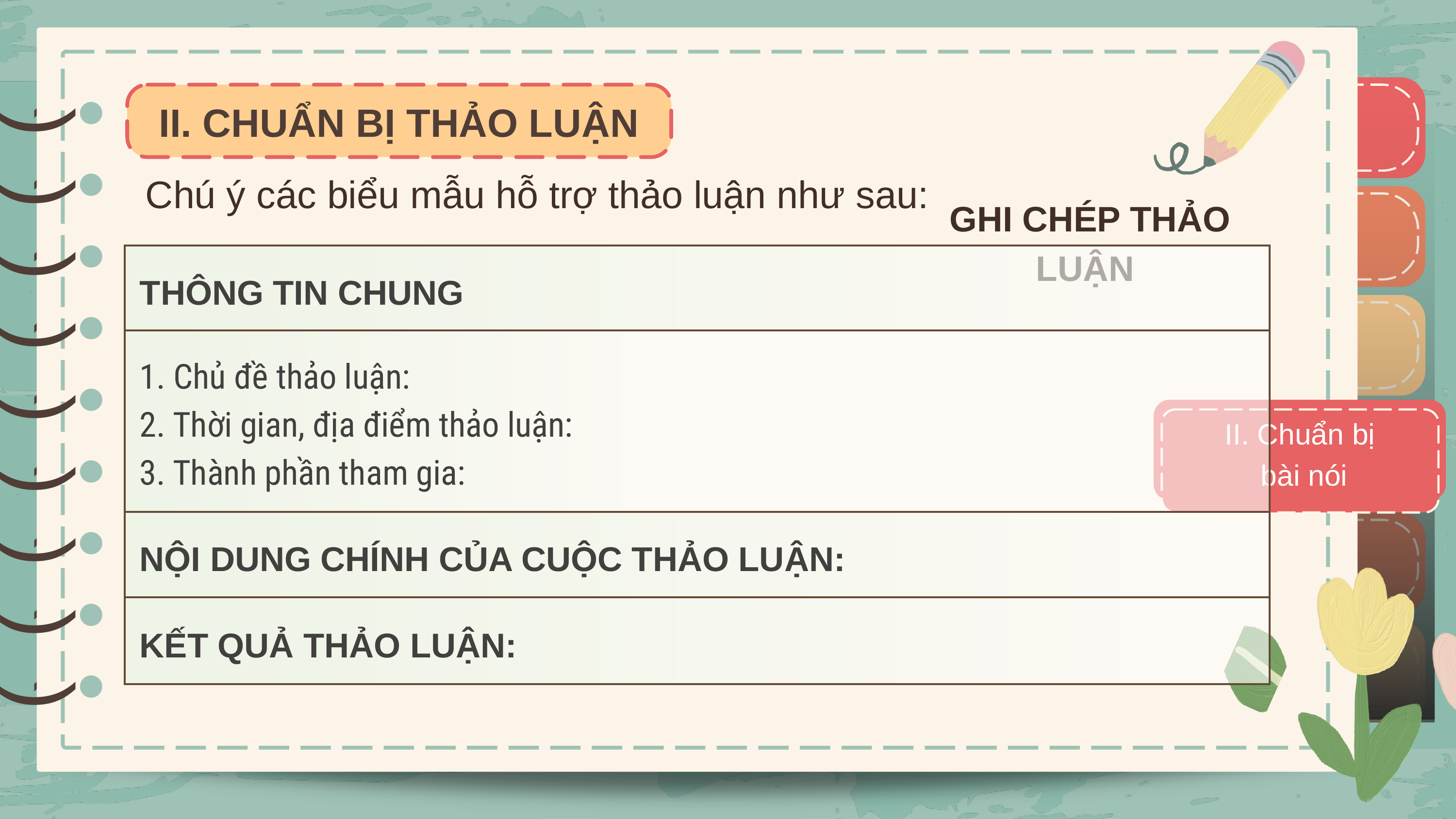

)

)

II. CHUẨN BỊ THẢO LUẬN

)
)
Chú ý các biểu mẫu hỗ trợ thảo luận như sau:

)
GHI CHÉP THẢO LUẬN

)

| THÔNG TIN CHUNG |
| --- |
| 1. Chủ đề thảo luận: 2. Thời gian, địa điểm thảo luận: 3. Thành phần tham gia: |
| NỘI DUNG CHÍNH CỦA CUỘC THẢO LUẬN: |
| KẾT QUẢ THẢO LUẬN: |
)
)

)

)

)

II. Chuẩn bị
 bài nói
)

)
)

)
)

)

)